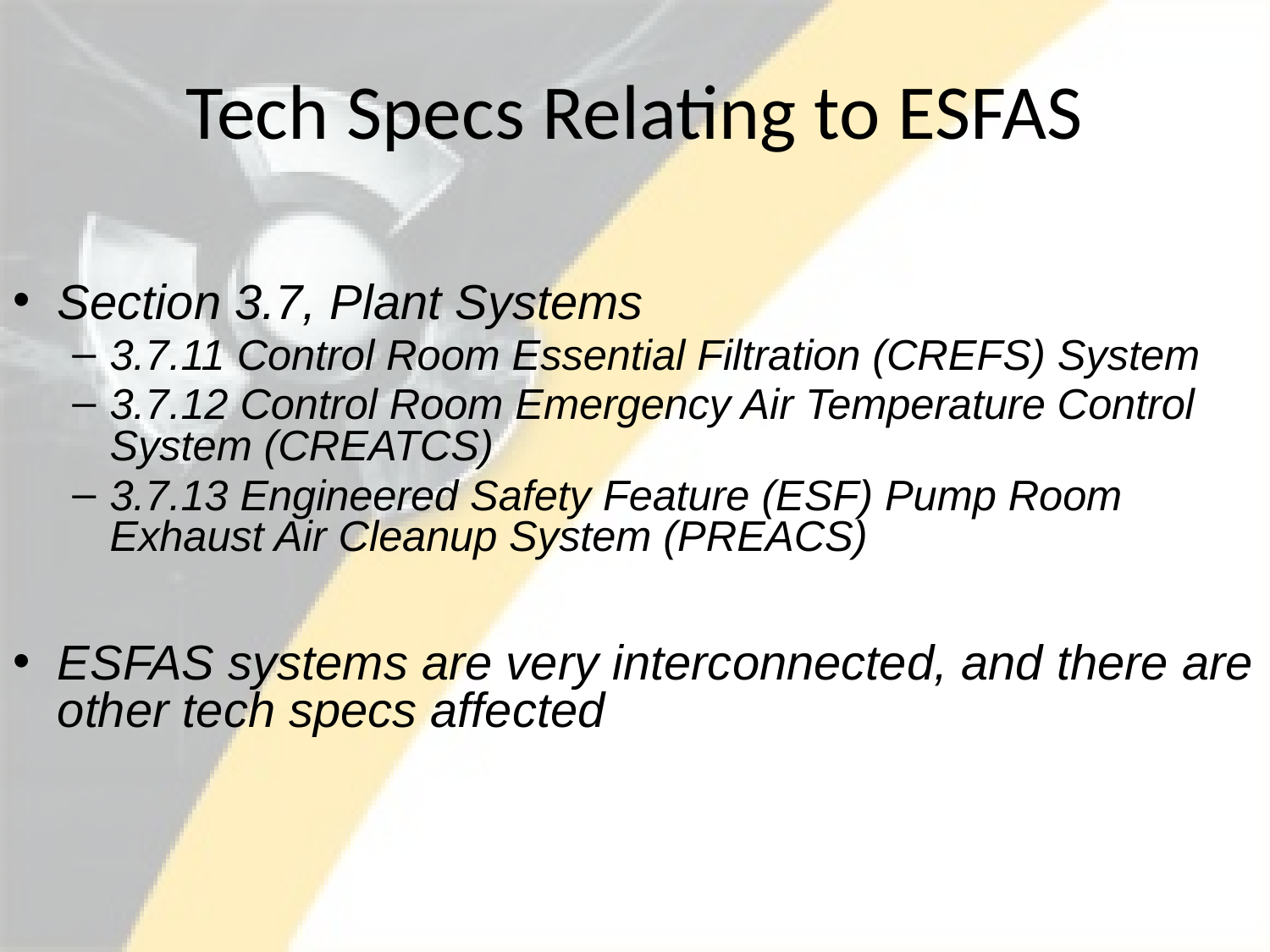

# Tech Specs Relating to ESFAS
Section 3.7, Plant Systems
3.7.11 Control Room Essential Filtration (CREFS) System
3.7.12 Control Room Emergency Air Temperature Control System (CREATCS)
3.7.13 Engineered Safety Feature (ESF) Pump Room Exhaust Air Cleanup System (PREACS)

ESFAS systems are very interconnected, and there are other tech specs affected